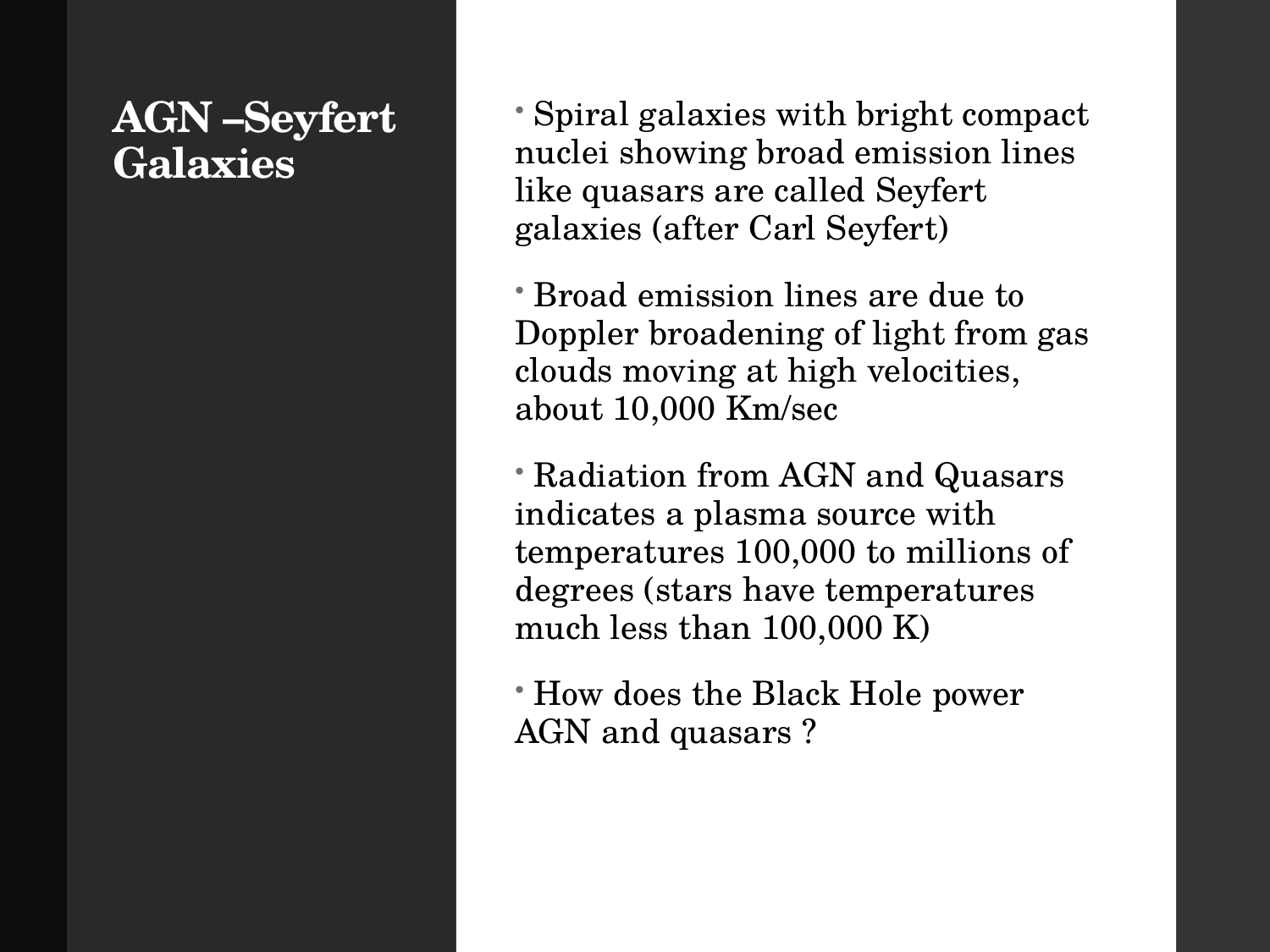

# AGN –Seyfert Galaxies
 Spiral galaxies with bright compact nuclei showing broad emission lines like quasars are called Seyfert galaxies (after Carl Seyfert)
 Broad emission lines are due to Doppler broadening of light from gas clouds moving at high velocities, about 10,000 Km/sec
 Radiation from AGN and Quasars indicates a plasma source with temperatures 100,000 to millions of degrees (stars have temperatures much less than 100,000 K)
 How does the Black Hole power AGN and quasars ?